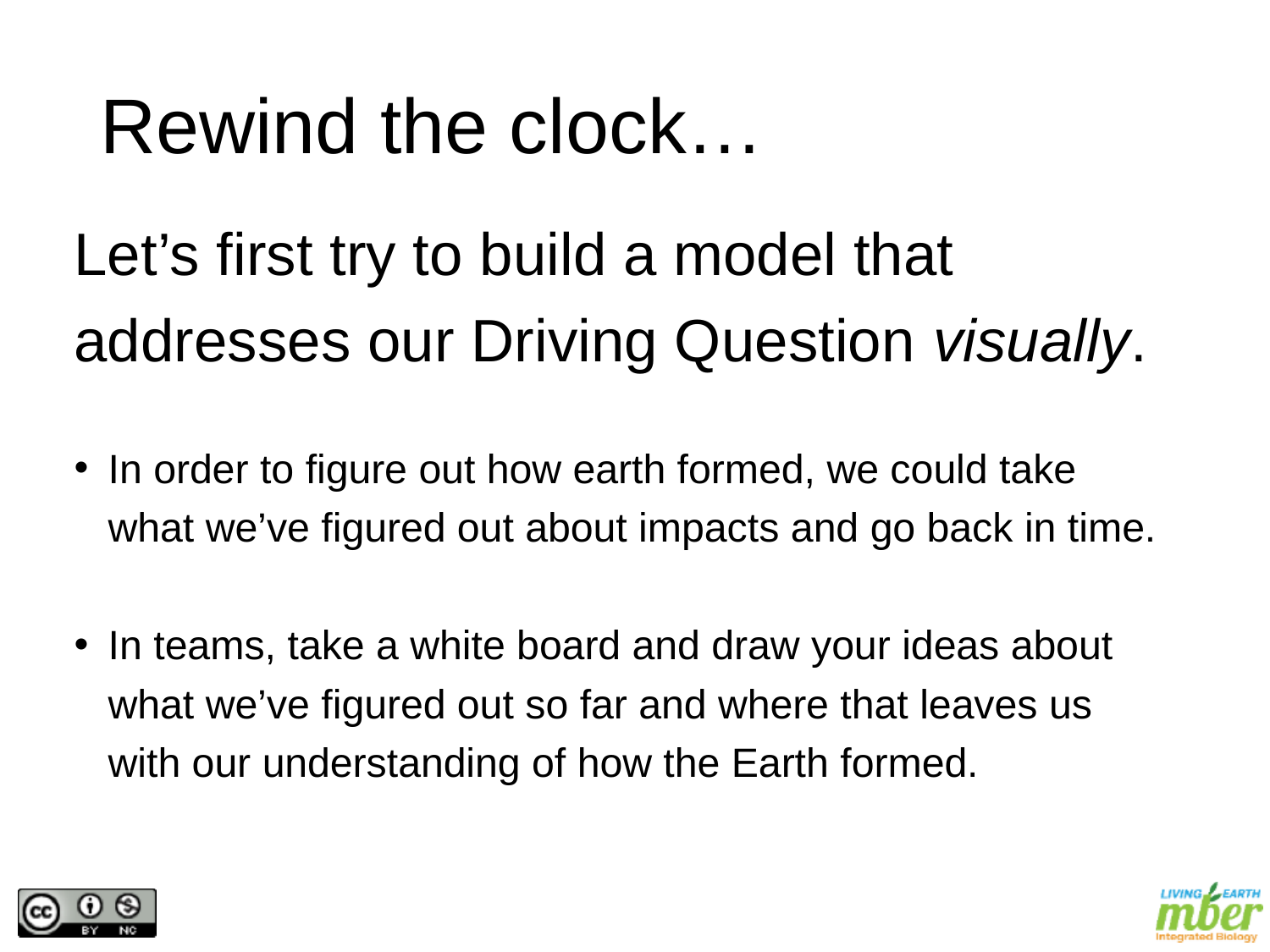

# Rewind the clock…
Let’s first try to build a model that addresses our Driving Question visually.

In order to figure out how earth formed, we could take what we’ve figured out about impacts and go back in time.

In teams, take a white board and draw your ideas about what we’ve figured out so far and where that leaves us with our understanding of how the Earth formed.